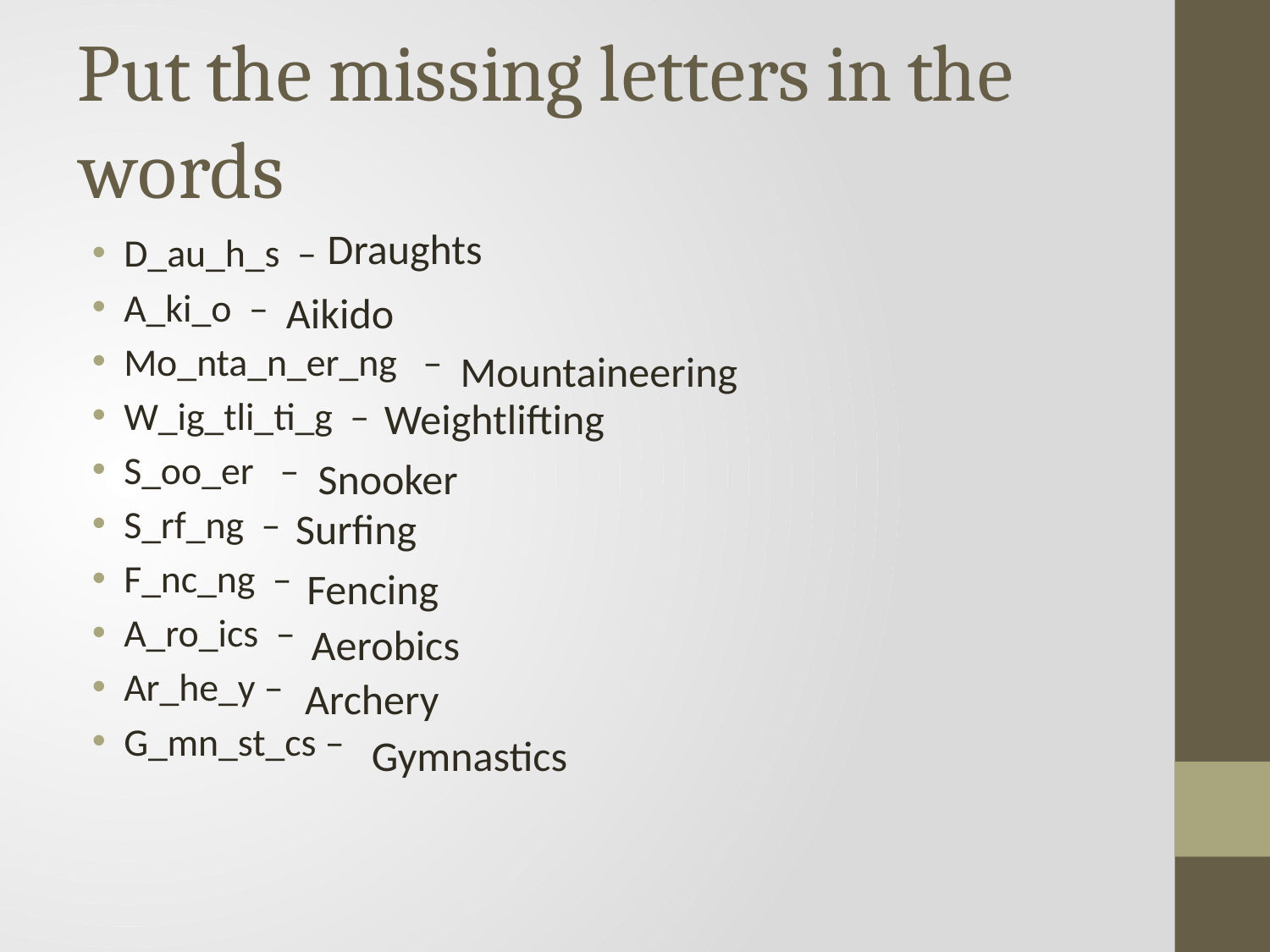

# Put the missing letters in the words
Draughts
D_au_h_s  –
A_ki_o  –
Mo_nta_n_er_ng   –
W_ig_tli_ti_g  –
S_oo_er   –
S_rf_ng  –
F_nc_ng  –
A_ro_ics  –
Ar_he_y –
G_mn_st_cs –

Aikido
Mountaineering
Weightlifting
Snooker
 Surfing
 Fencing
 Aerobics
 Archery
Gymnastics